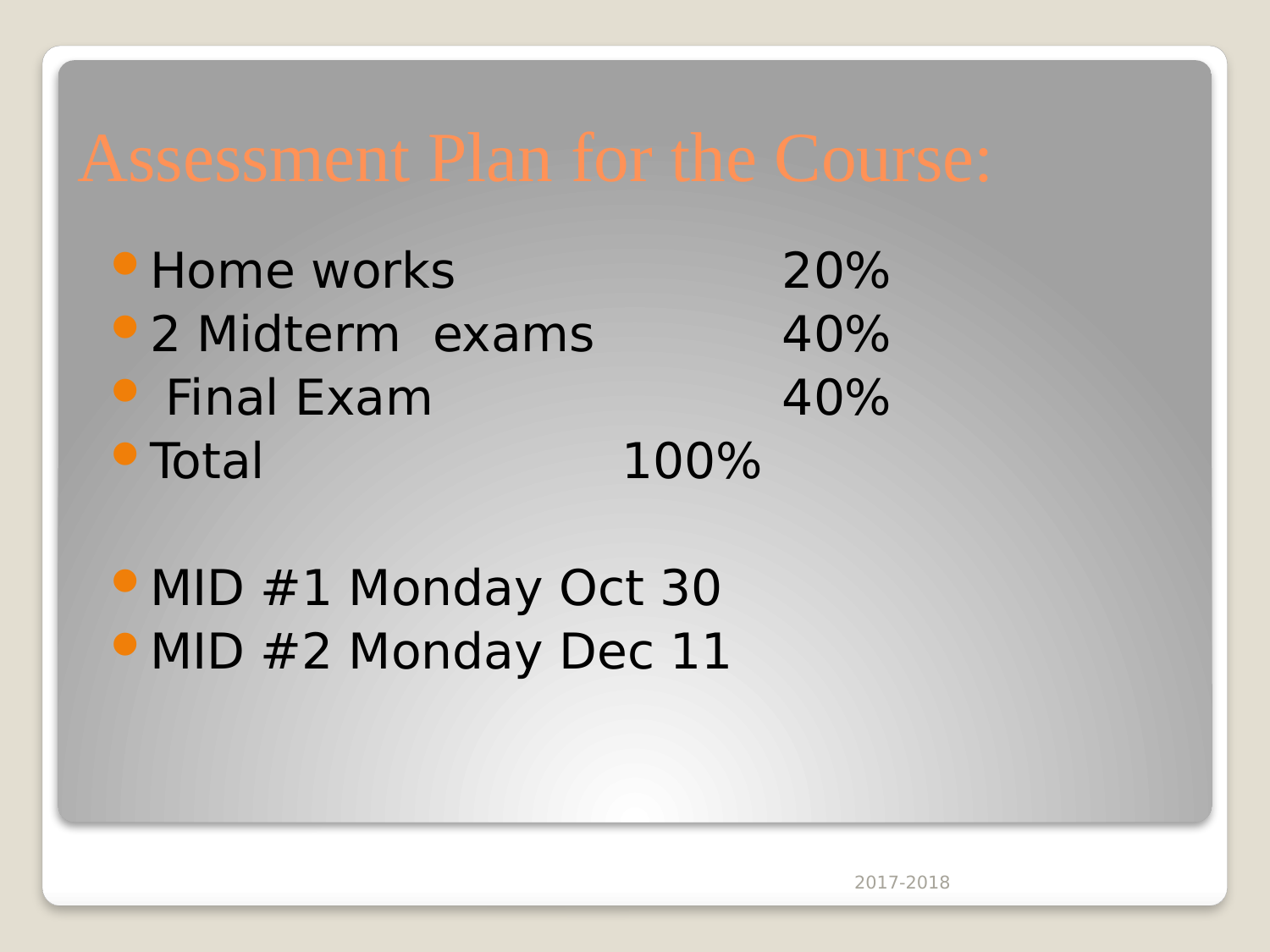

# Assessment Plan for the Course:
Home works 			20%
2 Midterm  exams		40%
 Final Exam         		40%
Total              	      100%

MID #1 Monday Oct 30
MID #2 Monday Dec 11
2017-2018